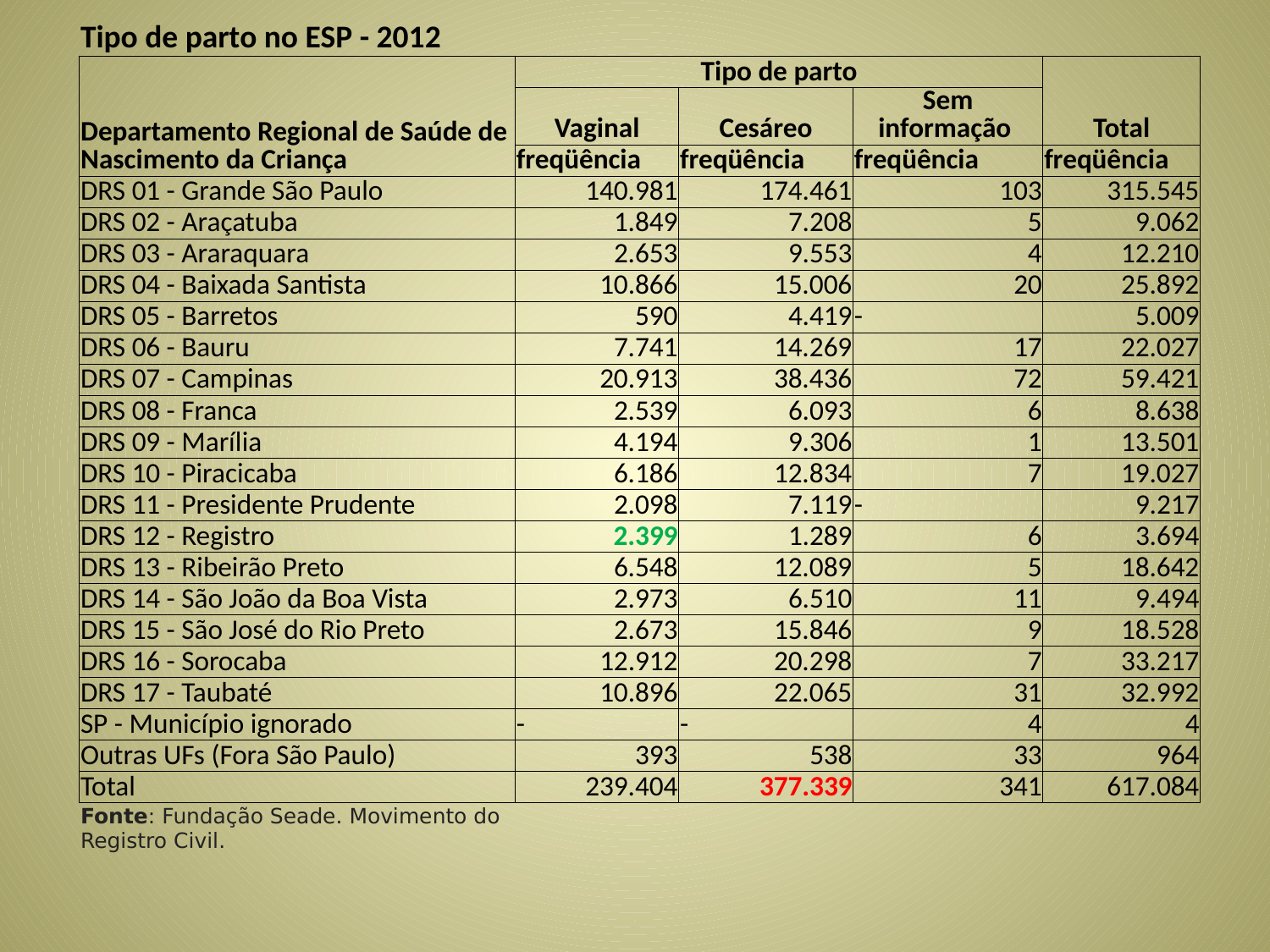

| Tipo de parto no ESP - 2012 |  |  |  |  |
| --- | --- | --- | --- | --- |
| Departamento Regional de Saúde de Nascimento da Criança | Tipo de parto |  |  | Total |
|  | Vaginal | Cesáreo | Sem informação |  |
|  | freqüência | freqüência | freqüência | freqüência |
| DRS 01 - Grande São Paulo | 140.981 | 174.461 | 103 | 315.545 |
| DRS 02 - Araçatuba | 1.849 | 7.208 | 5 | 9.062 |
| DRS 03 - Araraquara | 2.653 | 9.553 | 4 | 12.210 |
| DRS 04 - Baixada Santista | 10.866 | 15.006 | 20 | 25.892 |
| DRS 05 - Barretos | 590 | 4.419 | - | 5.009 |
| DRS 06 - Bauru | 7.741 | 14.269 | 17 | 22.027 |
| DRS 07 - Campinas | 20.913 | 38.436 | 72 | 59.421 |
| DRS 08 - Franca | 2.539 | 6.093 | 6 | 8.638 |
| DRS 09 - Marília | 4.194 | 9.306 | 1 | 13.501 |
| DRS 10 - Piracicaba | 6.186 | 12.834 | 7 | 19.027 |
| DRS 11 - Presidente Prudente | 2.098 | 7.119 | - | 9.217 |
| DRS 12 - Registro | 2.399 | 1.289 | 6 | 3.694 |
| DRS 13 - Ribeirão Preto | 6.548 | 12.089 | 5 | 18.642 |
| DRS 14 - São João da Boa Vista | 2.973 | 6.510 | 11 | 9.494 |
| DRS 15 - São José do Rio Preto | 2.673 | 15.846 | 9 | 18.528 |
| DRS 16 - Sorocaba | 12.912 | 20.298 | 7 | 33.217 |
| DRS 17 - Taubaté | 10.896 | 22.065 | 31 | 32.992 |
| SP - Município ignorado | - | - | 4 | 4 |
| Outras UFs (Fora São Paulo) | 393 | 538 | 33 | 964 |
| Total | 239.404 | 377.339 | 341 | 617.084 |
| Fonte: Fundação Seade. Movimento do Registro Civil. |  |  |  |  |